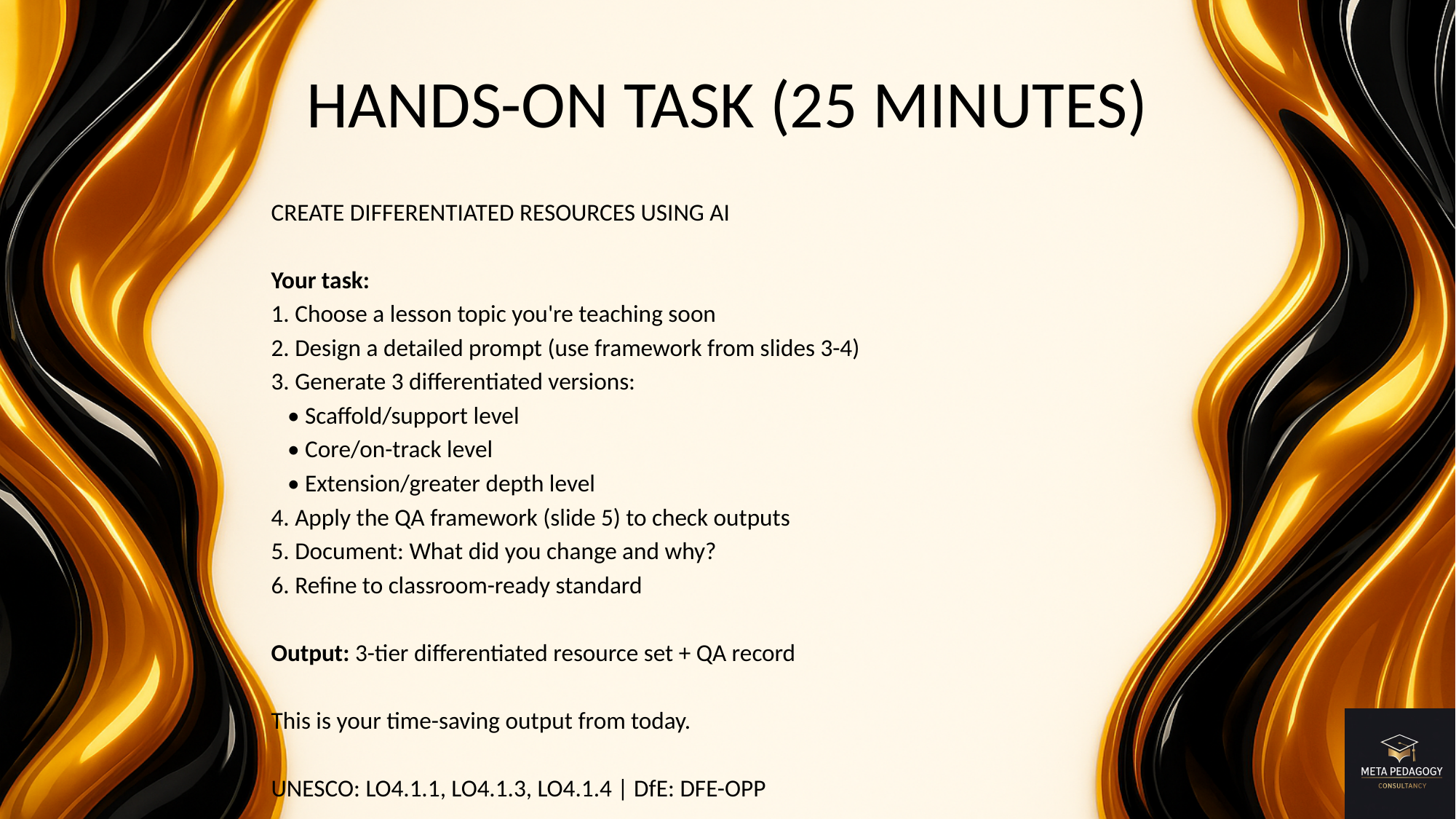

# HANDS-ON TASK (25 MINUTES)
CREATE DIFFERENTIATED RESOURCES USING AI

Your task:
1. Choose a lesson topic you're teaching soon
2. Design a detailed prompt (use framework from slides 3-4)
3. Generate 3 differentiated versions:
   • Scaffold/support level
   • Core/on-track level
   • Extension/greater depth level
4. Apply the QA framework (slide 5) to check outputs
5. Document: What did you change and why?
6. Refine to classroom-ready standard

Output: 3-tier differentiated resource set + QA record

This is your time-saving output from today.

UNESCO: LO4.1.1, LO4.1.3, LO4.1.4 | DfE: DFE-OPP